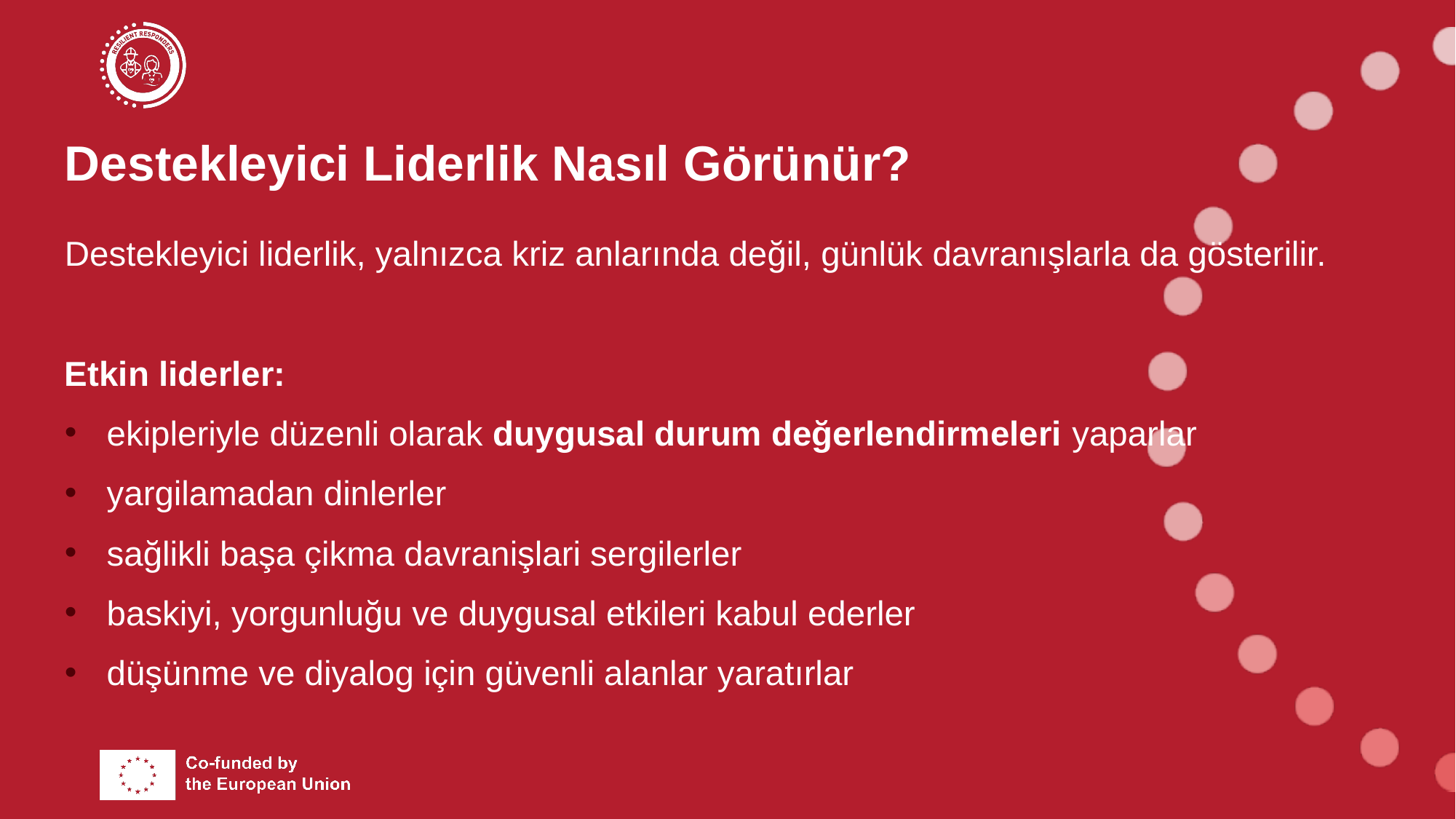

# Destekleyici Liderlik Nasıl Görünür?
Destekleyici liderlik, yalnızca kriz anlarında değil, günlük davranışlarla da gösterilir.

Etkin liderler:
ekipleriyle düzenli olarak duygusal durum değerlendirmeleri yaparlar
yargilamadan dinlerler
sağlikli başa çikma davranişlari sergilerler
baskiyi, yorgunluğu ve duygusal etkileri kabul ederler
düşünme ve diyalog için güvenli alanlar yaratırlar